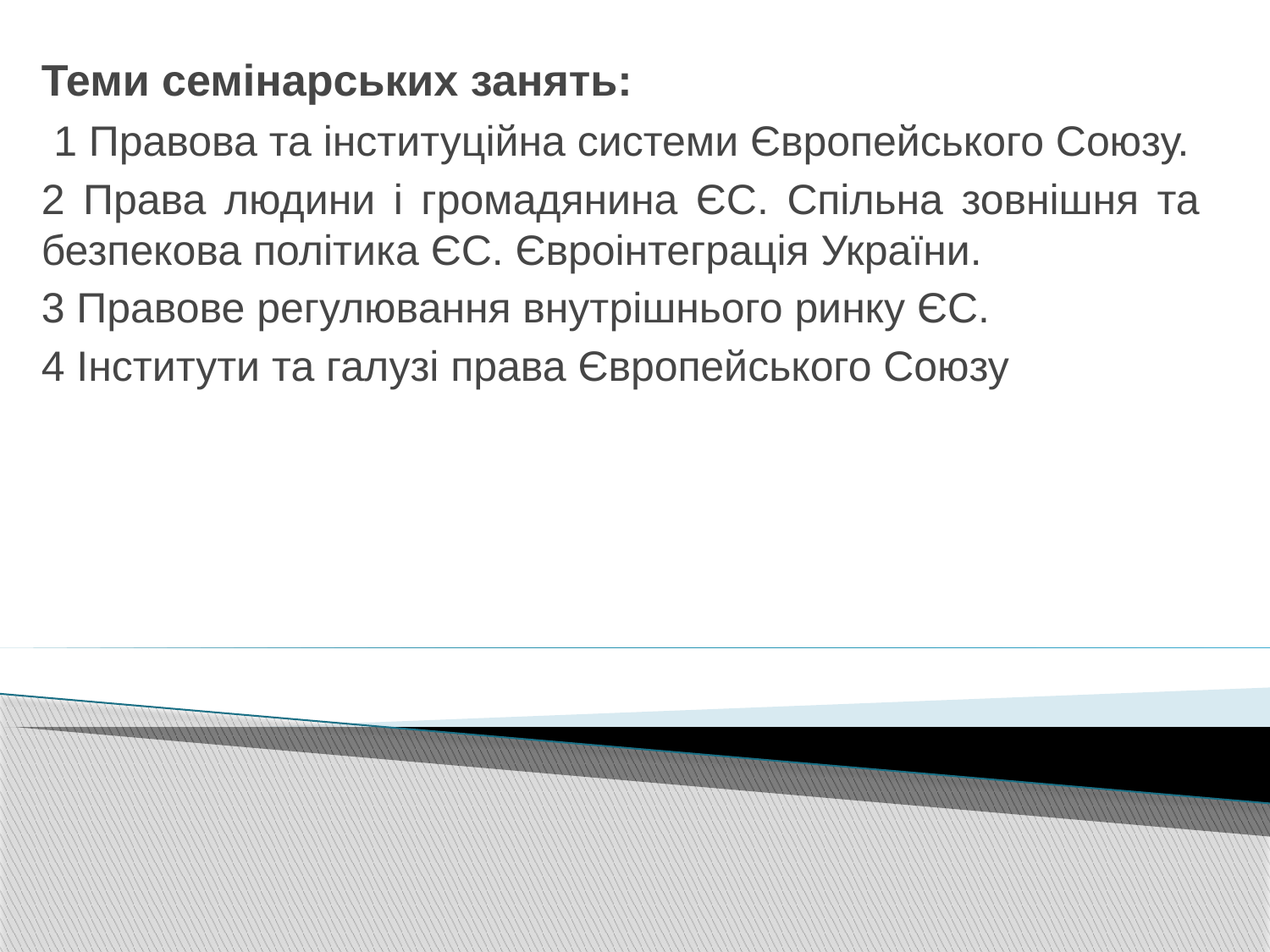

Теми семінарських занять:
 1 Правова та інституційна системи Європейського Союзу.
2 Права людини і громадянина ЄС. Спільна зовнішня та безпекова політика ЄС. Євроінтеграція України.
3 Правове регулювання внутрішнього ринку ЄС.
4 Інститути та галузі права Європейського Союзу